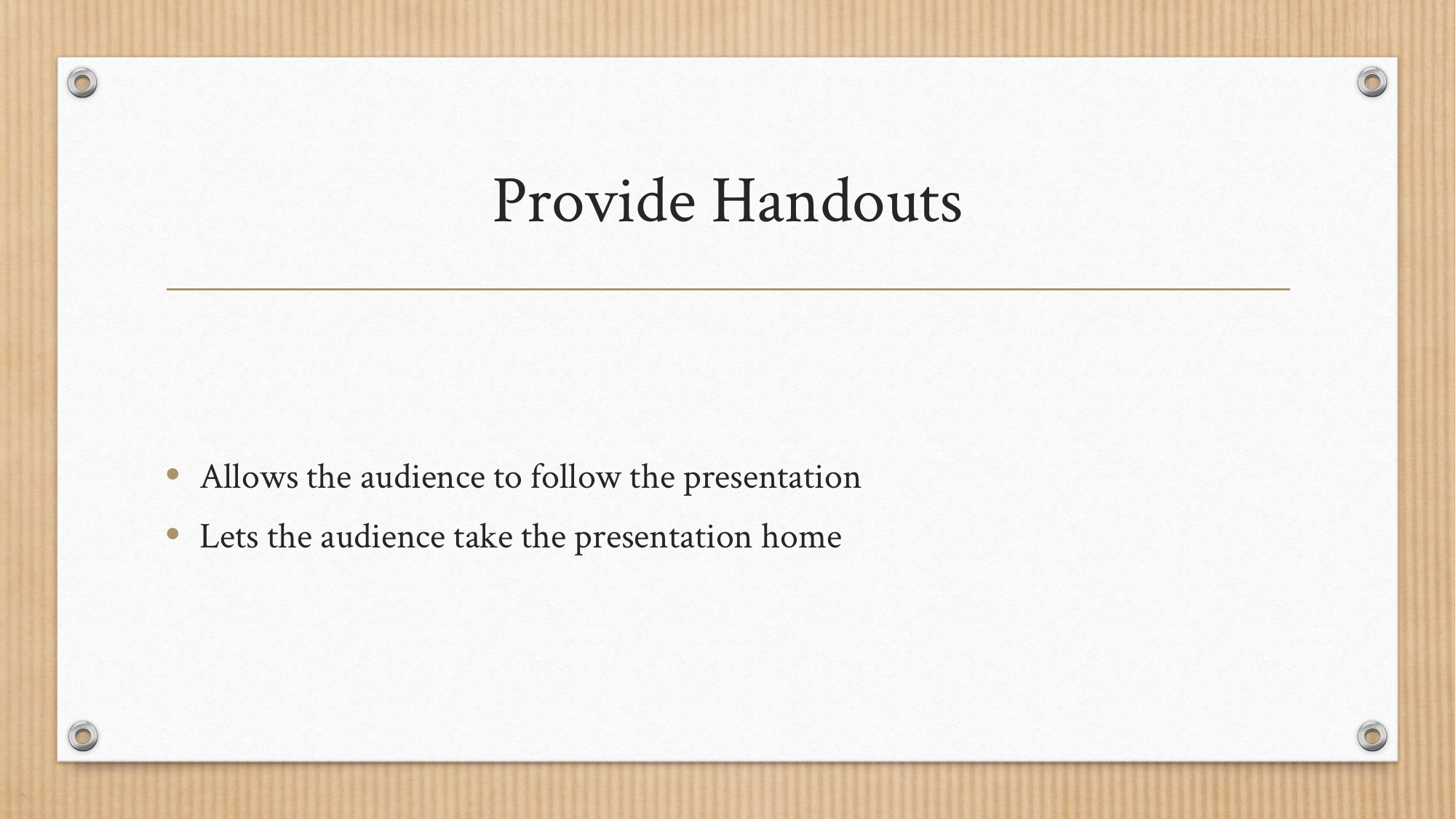

# Provide Handouts
Allows the audience to follow the presentation
Lets the audience take the presentation home